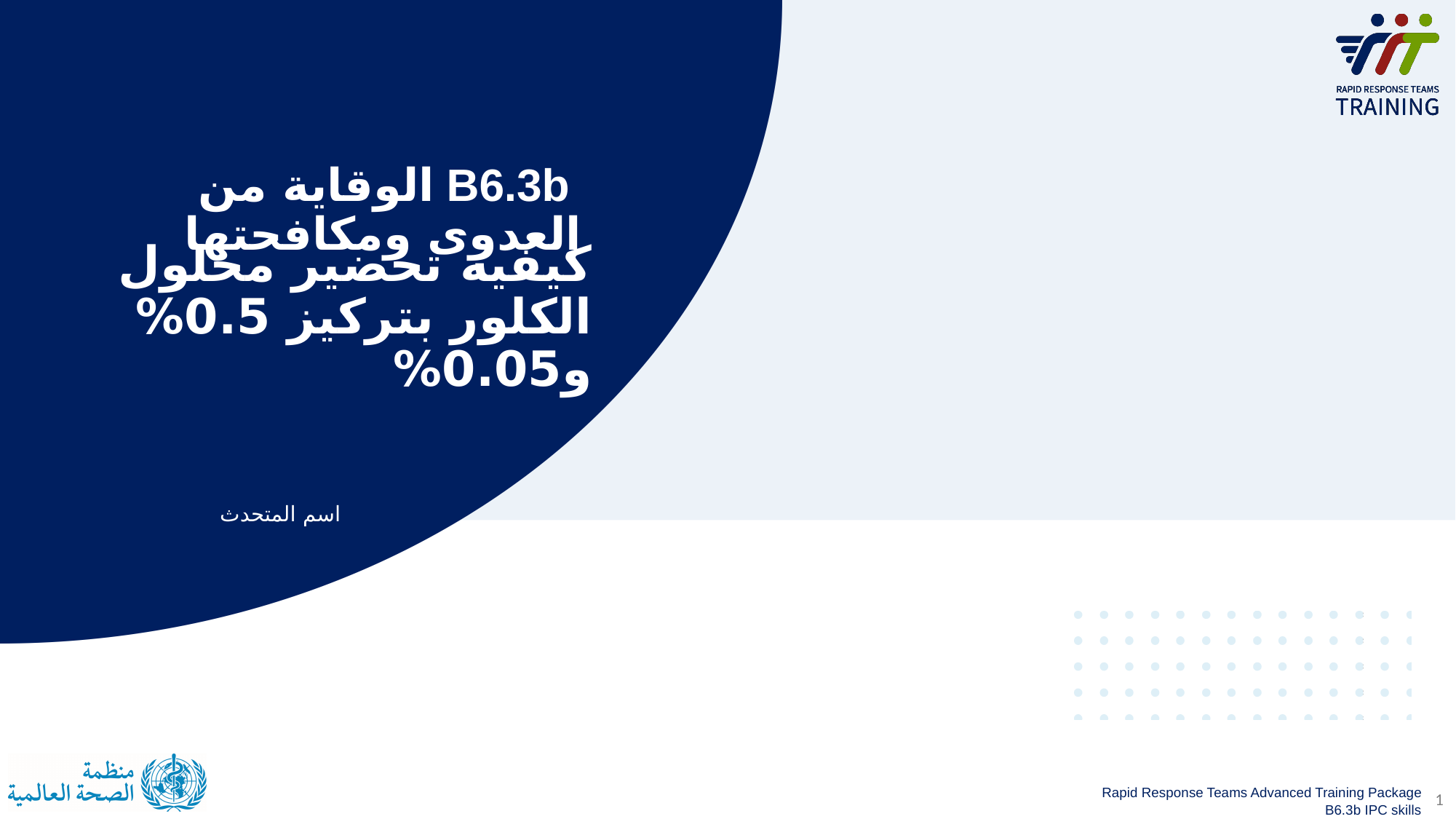

B6.3b الوقاية من العدوى ومكافحتها
# كيفية تحضير محلول الكلور بتركيز 0.5% و0.05%

اسم المتحدث